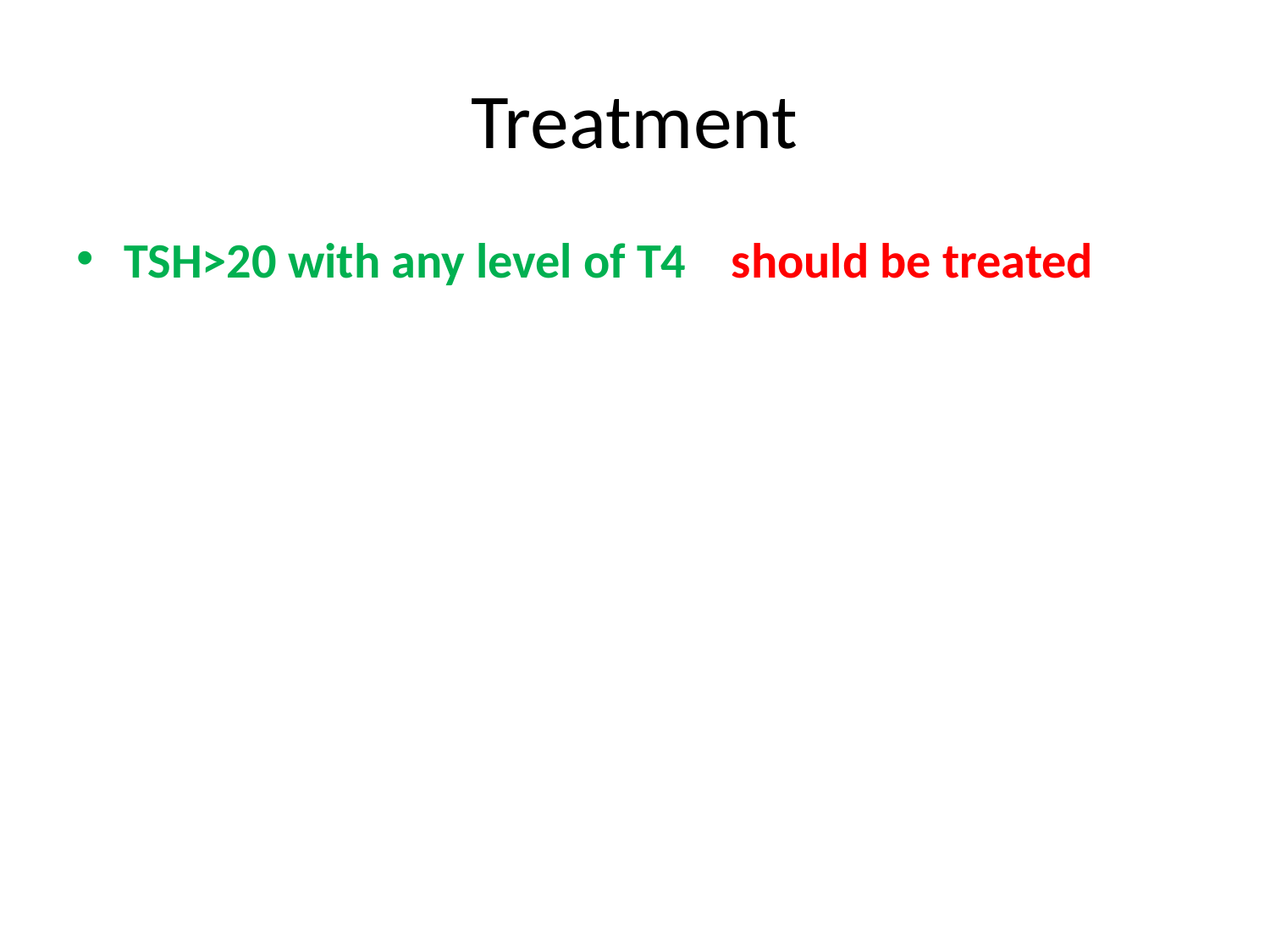

# Treatment
TSH>20 with any level of T4    should be treated